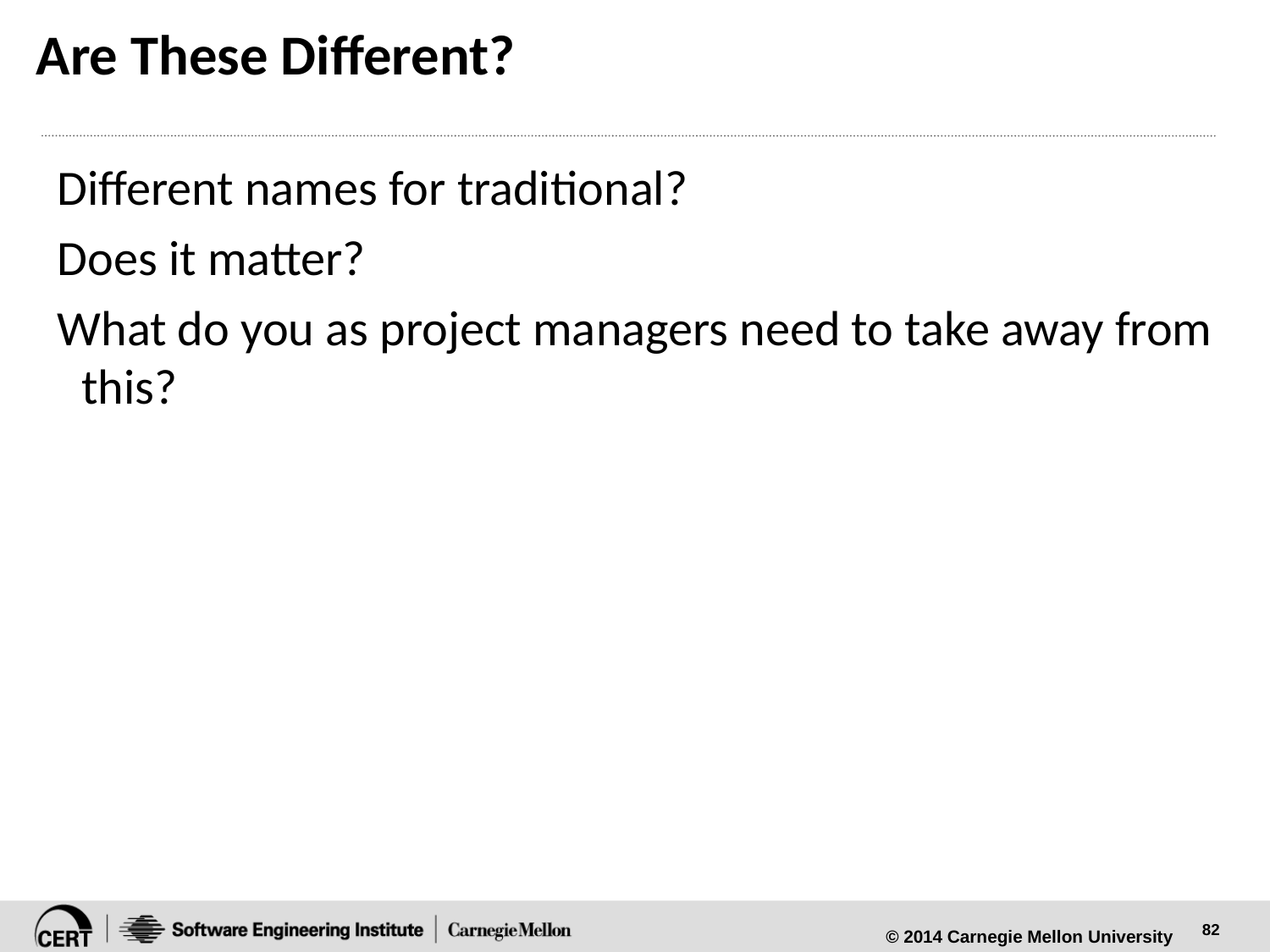

# Are These Different?
Different names for traditional?
Does it matter?
What do you as project managers need to take away from this?